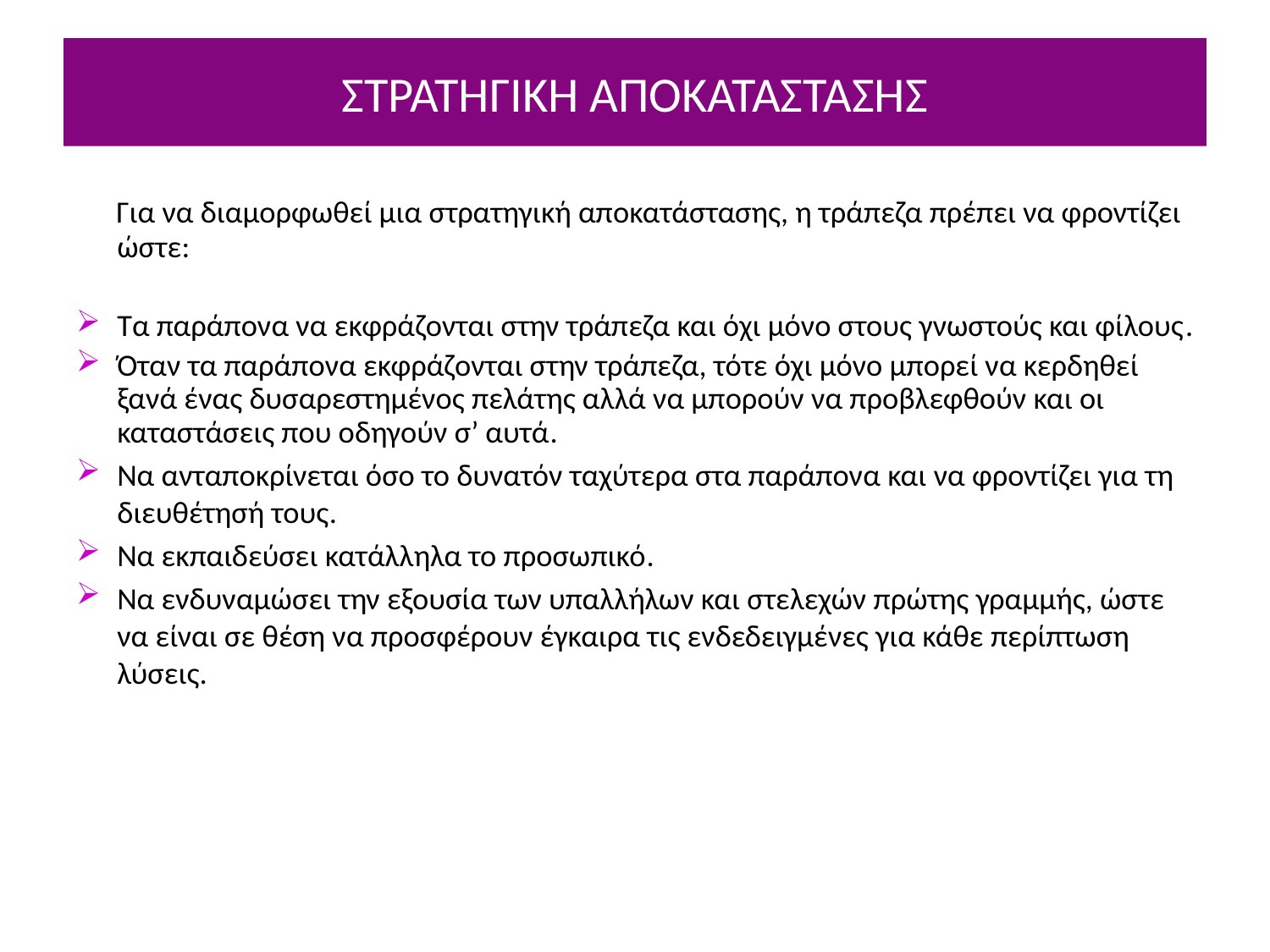

# ΣΤΡΑΤΗΓΙΚΗ ΑΠΟΚΑΤΑΣΤΑΣΗΣ
     Για να διαμορφωθεί μια στρατηγική αποκατάστασης, η τράπεζα πρέπει να φροντίζει ώστε:

Τα παράπονα να εκφράζονται στην τράπεζα και όχι μόνο στους γνωστούς και φίλους.
Όταν τα παράπονα εκφράζονται στην τράπεζα, τότε όχι μόνο μπορεί να κερδηθεί ξανά ένας δυσαρεστημένος πελάτης αλλά να μπορούν να προβλεφθούν και οι καταστάσεις που οδηγούν σ’ αυτά.
Να ανταποκρίνεται όσο το δυνατόν ταχύτερα στα παράπονα και να φροντίζει για τη διευθέτησή τους.
Να εκπαιδεύσει κατάλληλα το προσωπικό.
Να ενδυναμώσει την εξουσία των υπαλλήλων και στελεχών πρώτης γραμμής, ώστε να είναι σε θέση να προσφέρουν έγκαιρα τις ενδεδειγμένες για κάθε περίπτωση λύσεις.